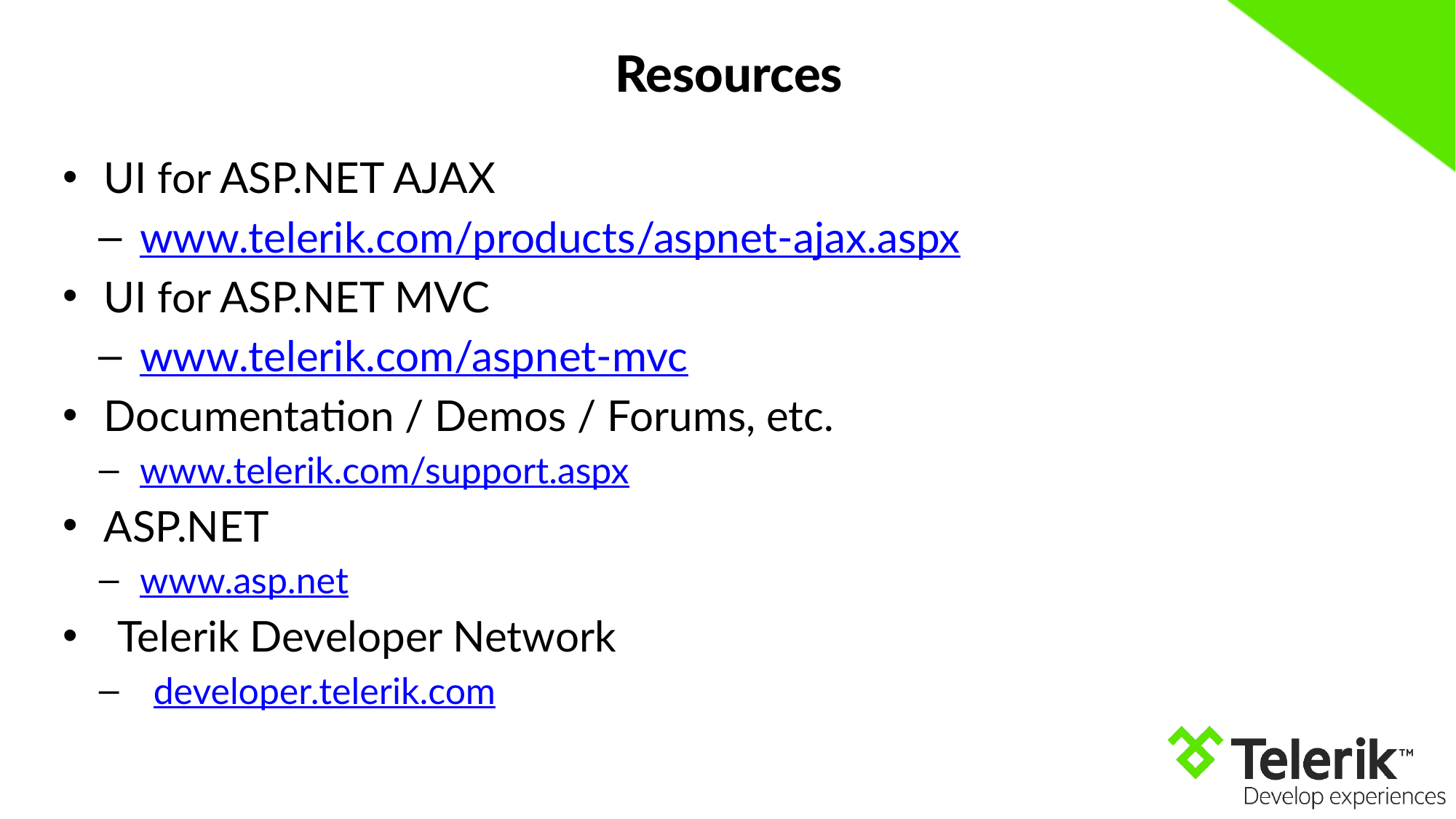

# Resources
UI for ASP.NET AJAX
www.telerik.com/products/aspnet-ajax.aspx
UI for ASP.NET MVC
www.telerik.com/aspnet-mvc
Documentation / Demos / Forums, etc.
www.telerik.com/support.aspx
ASP.NET
www.asp.net
Telerik Developer Network
developer.telerik.com